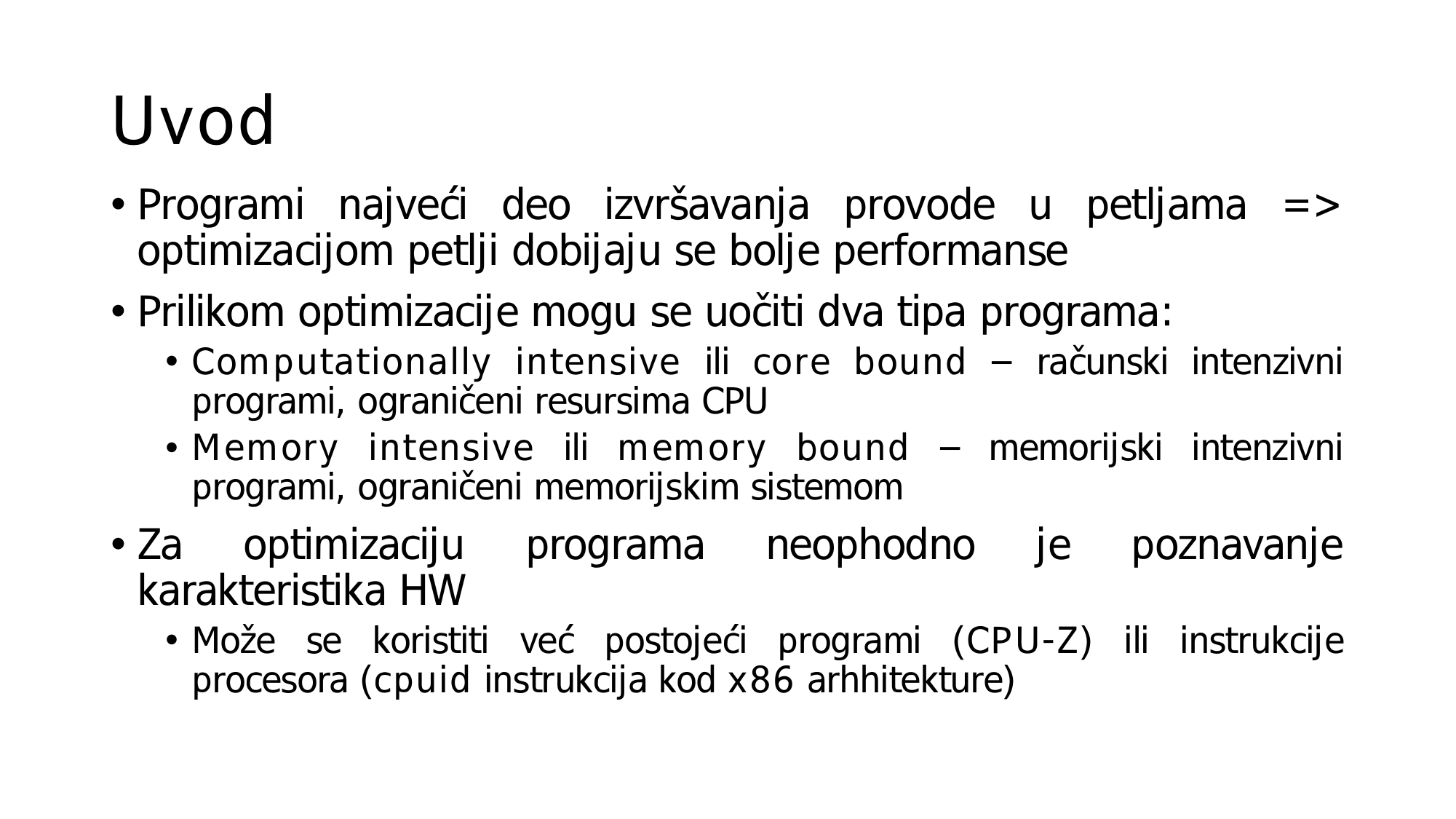

# Uvod
Programi najveći deo izvršavanja provode u petljama => optimizacijom petlji dobijaju se bolje performanse
Prilikom optimizacije mogu se uočiti dva tipa programa:
Computationally intensive ili core bound – računski intenzivni programi, ograničeni resursima CPU
Memory intensive ili memory bound – memorijski intenzivni programi, ograničeni memorijskim sistemom
Za optimizaciju programa neophodno je poznavanje karakteristika HW
Može se koristiti već postojeći programi (CPU-Z) ili instrukcije procesora (cpuid instrukcija kod x86 arhhitekture)